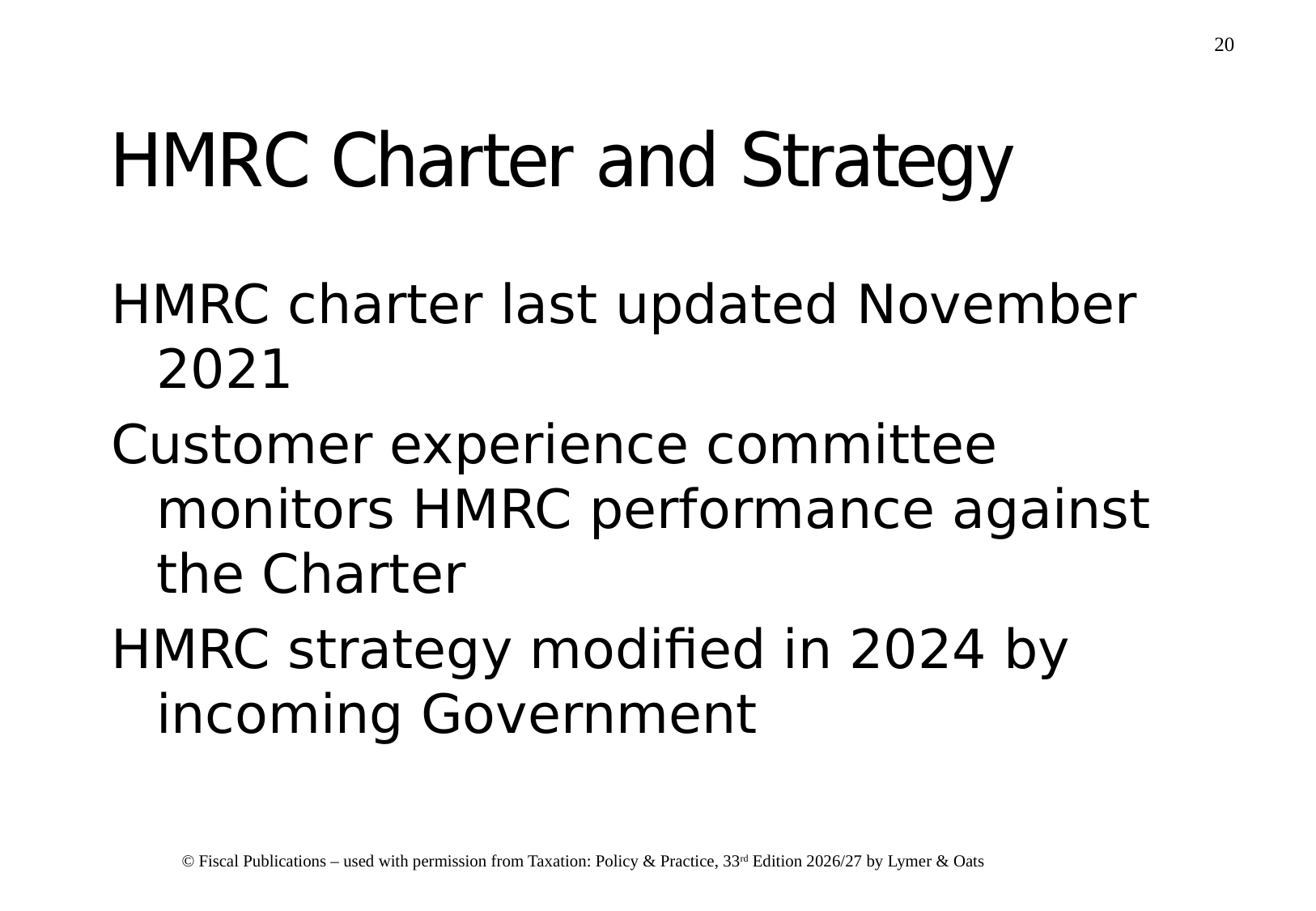

# HMRC Charter and Strategy
HMRC charter last updated November 2021
Customer experience committee monitors HMRC performance against the Charter
HMRC strategy modified in 2024 by incoming Government